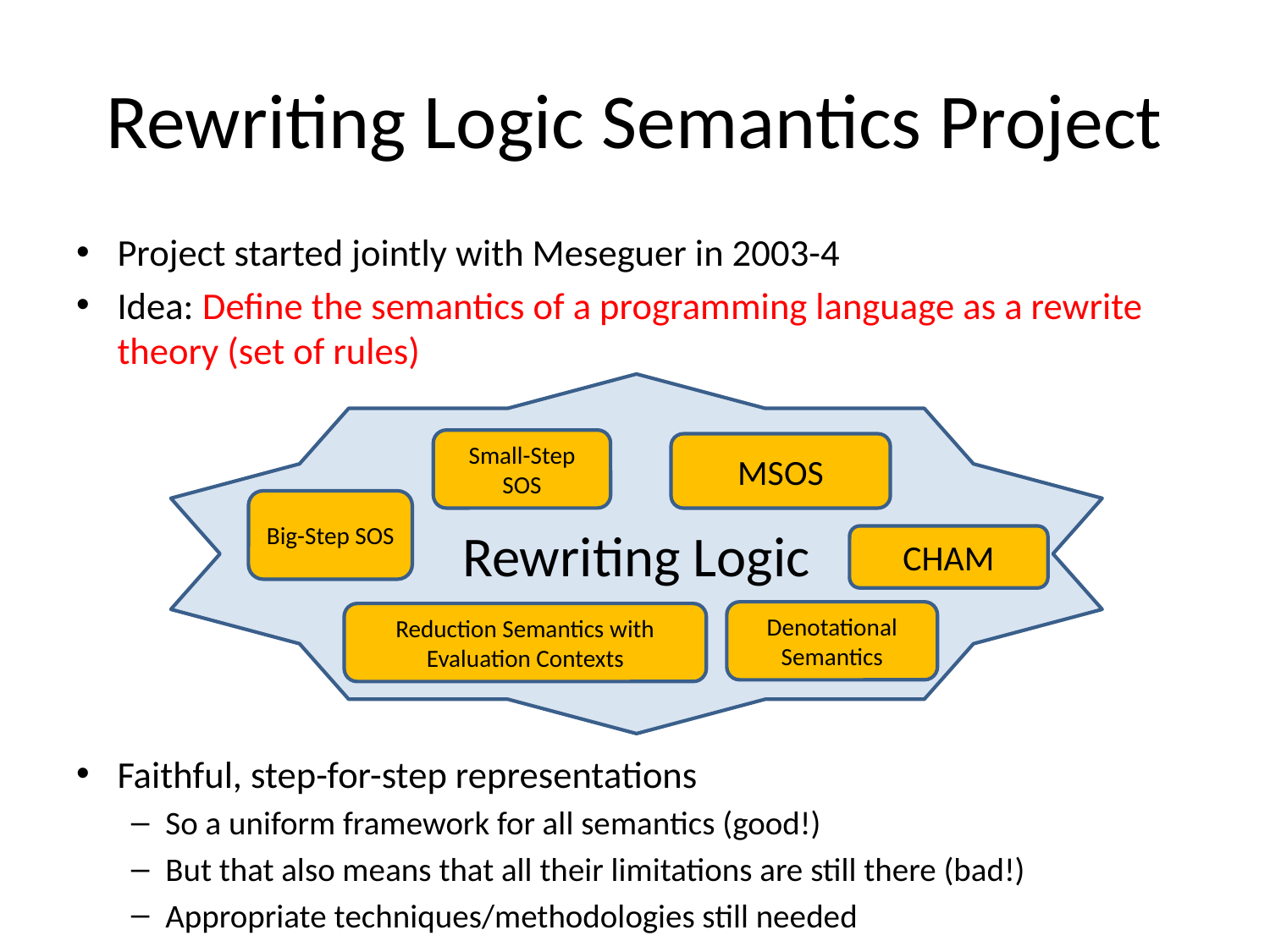

# Rewriting Logic Semantics Project
Project started jointly with Meseguer in 2003-4
Idea: Define the semantics of a programming language as a rewrite theory (set of rules)

Faithful, step-for-step representations
So a uniform framework for all semantics (good!)
But that also means that all their limitations are still there (bad!)
Appropriate techniques/methodologies still needed
Rewriting Logic
Small-Step
SOS
MSOS
Big-Step SOS
CHAM
Denotational Semantics
Reduction Semantics with Evaluation Contexts